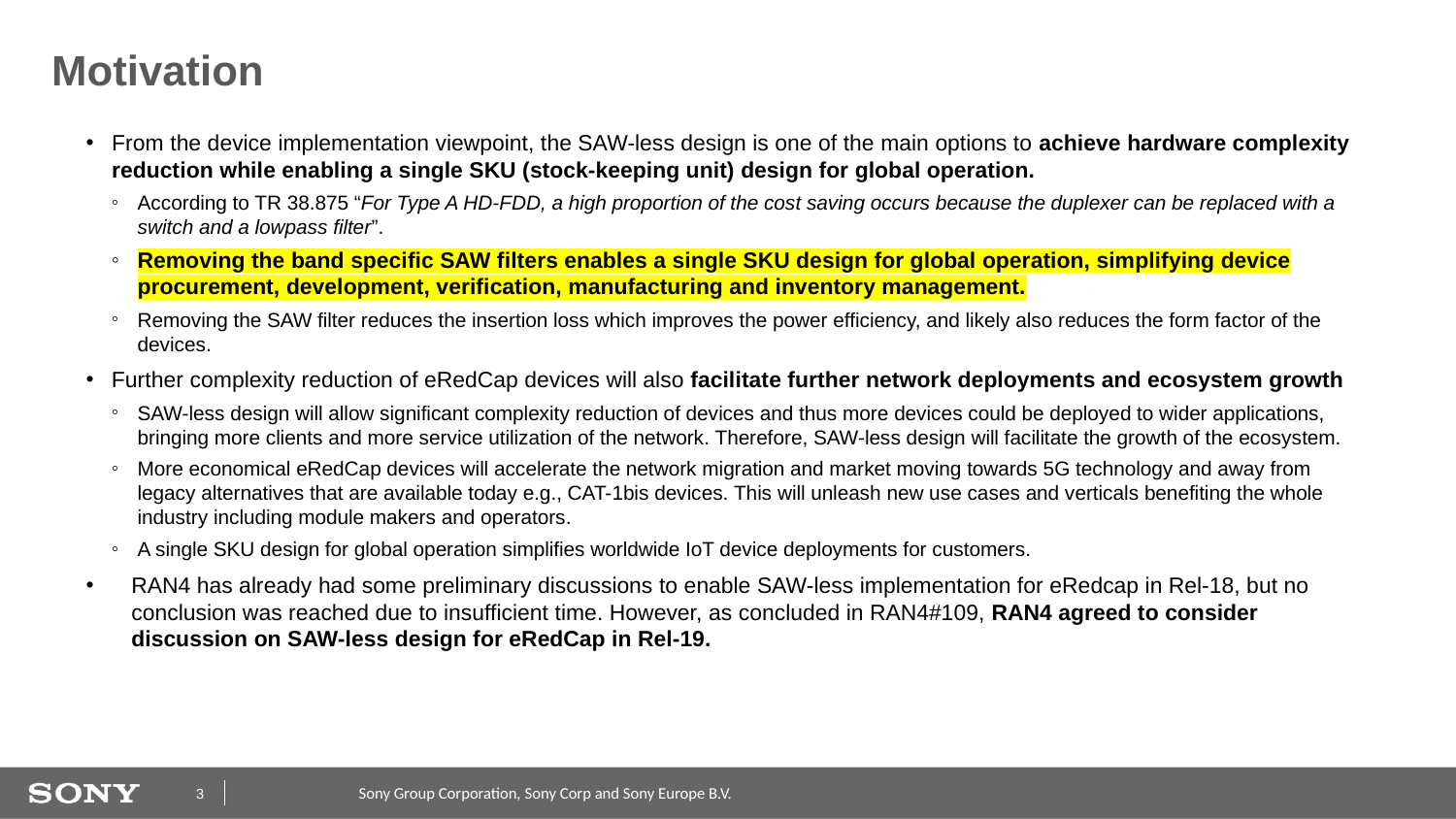

# Motivation
From the device implementation viewpoint, the SAW-less design is one of the main options to achieve hardware complexity reduction while enabling a single SKU (stock-keeping unit) design for global operation.
According to TR 38.875 “For Type A HD-FDD, a high proportion of the cost saving occurs because the duplexer can be replaced with a switch and a lowpass filter”.
Removing the band specific SAW filters enables a single SKU design for global operation, simplifying device procurement, development, verification, manufacturing and inventory management.
Removing the SAW filter reduces the insertion loss which improves the power efficiency, and likely also reduces the form factor of the devices.
Further complexity reduction of eRedCap devices will also facilitate further network deployments and ecosystem growth
SAW-less design will allow significant complexity reduction of devices and thus more devices could be deployed to wider applications, bringing more clients and more service utilization of the network. Therefore, SAW-less design will facilitate the growth of the ecosystem.
More economical eRedCap devices will accelerate the network migration and market moving towards 5G technology and away from legacy alternatives that are available today e.g., CAT-1bis devices. This will unleash new use cases and verticals benefiting the whole industry including module makers and operators.
A single SKU design for global operation simplifies worldwide IoT device deployments for customers.
RAN4 has already had some preliminary discussions to enable SAW-less implementation for eRedcap in Rel-18, but no conclusion was reached due to insufficient time. However, as concluded in RAN4#109, RAN4 agreed to consider discussion on SAW-less design for eRedCap in Rel-19.